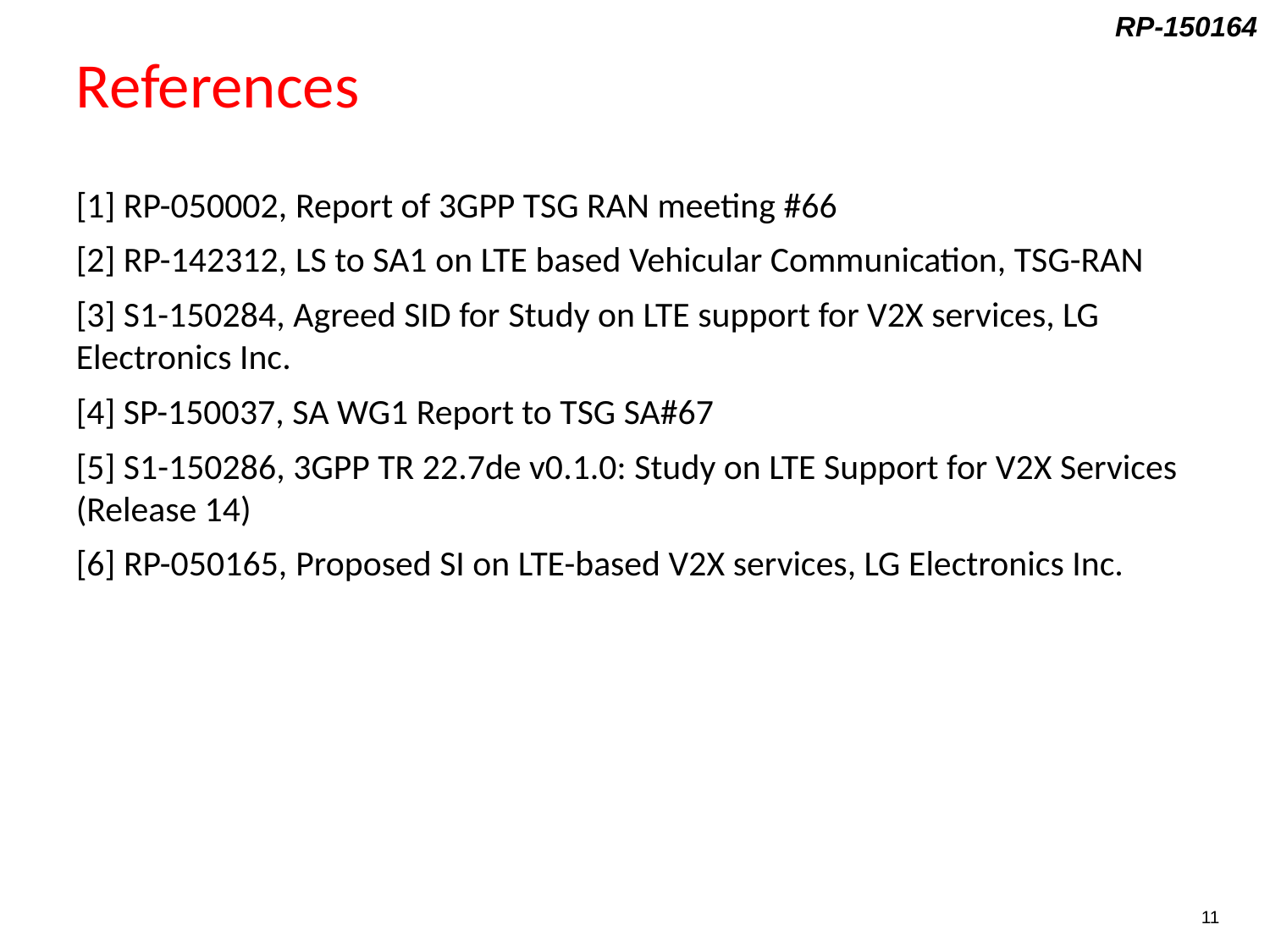

# References
[1] RP-050002, Report of 3GPP TSG RAN meeting #66
[2] RP-142312, LS to SA1 on LTE based Vehicular Communication, TSG-RAN
[3] S1-150284, Agreed SID for Study on LTE support for V2X services, LG Electronics Inc.
[4] SP-150037, SA WG1 Report to TSG SA#67
[5] S1-150286, 3GPP TR 22.7de v0.1.0: Study on LTE Support for V2X Services (Release 14)
[6] RP-050165, Proposed SI on LTE-based V2X services, LG Electronics Inc.
11